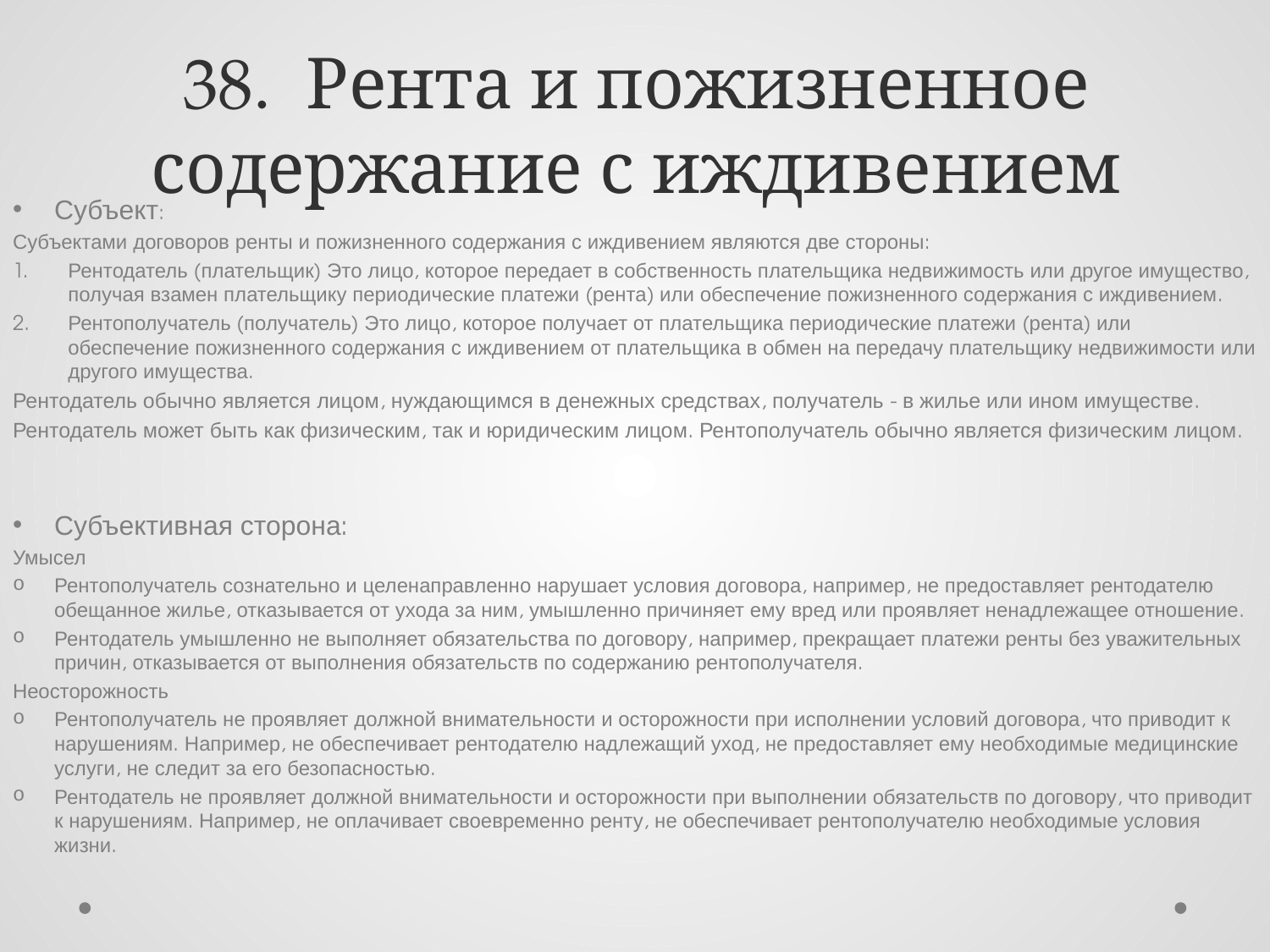

# 38.  Рента и пожизненное содержание с иждивением
Субъект:
Субъектами договоров ренты и пожизненного содержания с иждивением являются две стороны:
Рентодатель (плательщик) Это лицо, которое передает в собственность плательщика недвижимость или другое имущество, получая взамен плательщику периодические платежи (рента) или обеспечение пожизненного содержания с иждивением.
Рентополучатель (получатель) Это лицо, которое получает от плательщика периодические платежи (рента) или обеспечение пожизненного содержания с иждивением от плательщика в обмен на передачу плательщику недвижимости или другого имущества.
Рентодатель обычно является лицом, нуждающимся в денежных средствах, получатель - в жилье или ином имуществе.
Рентодатель может быть как физическим, так и юридическим лицом. Рентополучатель обычно является физическим лицом.

Субъективная сторона:
Умысел
Рентополучатель сознательно и целенаправленно нарушает условия договора, например, не предоставляет рентодателю обещанное жилье, отказывается от ухода за ним, умышленно причиняет ему вред или проявляет ненадлежащее отношение.
Рентодатель умышленно не выполняет обязательства по договору, например, прекращает платежи ренты без уважительных причин, отказывается от выполнения обязательств по содержанию рентополучателя.
Неосторожность
Рентополучатель не проявляет должной внимательности и осторожности при исполнении условий договора, что приводит к нарушениям. Например, не обеспечивает рентодателю надлежащий уход, не предоставляет ему необходимые медицинские услуги, не следит за его безопасностью.
Рентодатель не проявляет должной внимательности и осторожности при выполнении обязательств по договору, что приводит к нарушениям. Например, не оплачивает своевременно ренту, не обеспечивает рентополучателю необходимые условия жизни.